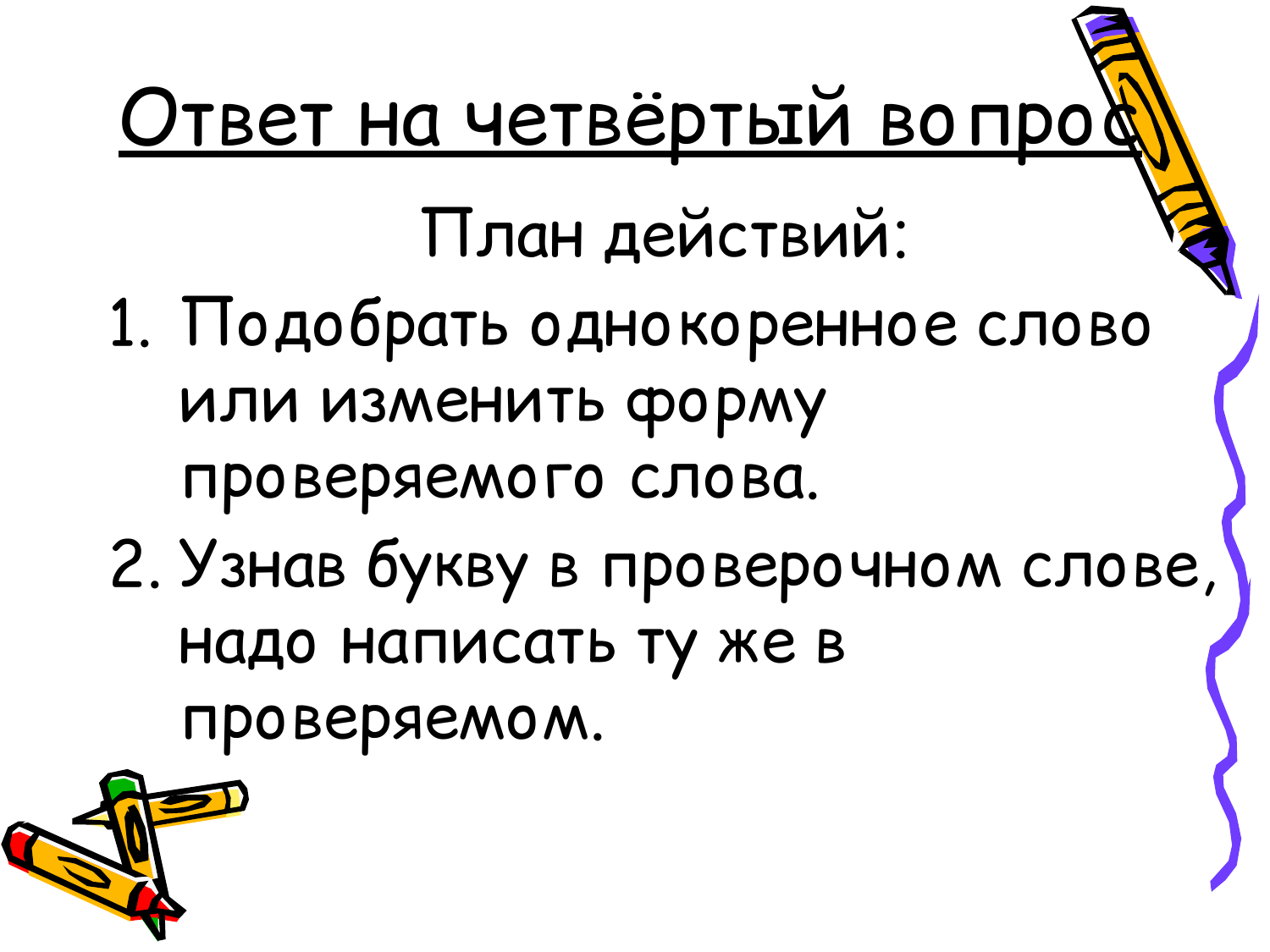

# Ответ на четвёртый вопрос
План действий:
Подобрать однокоренное слово или изменить форму проверяемого слова.
Узнав букву в проверочном слове, надо написать ту же в проверяемом.